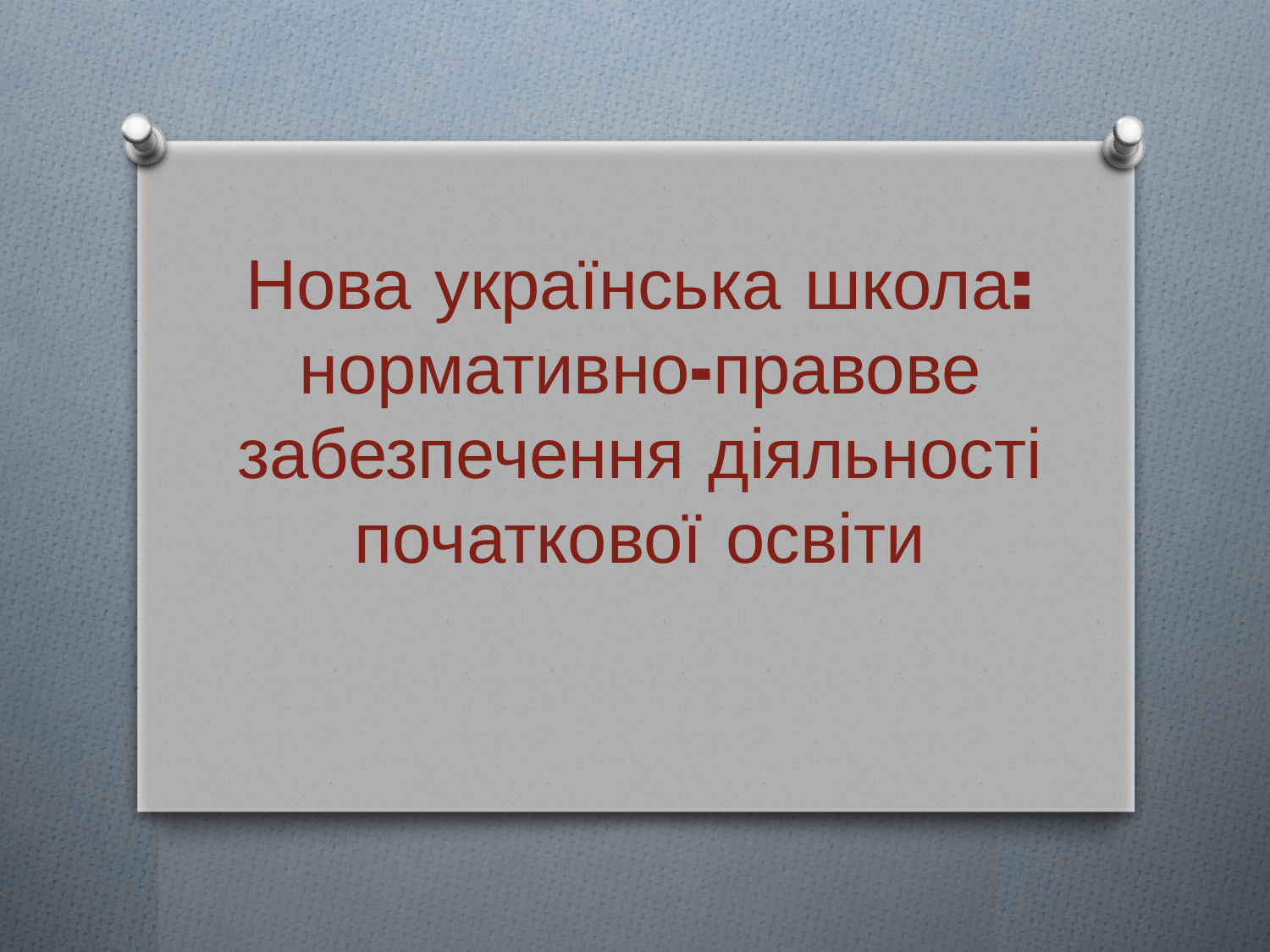

# Нова українська школа: нормативно-правове забезпечення діяльності початкової освіти